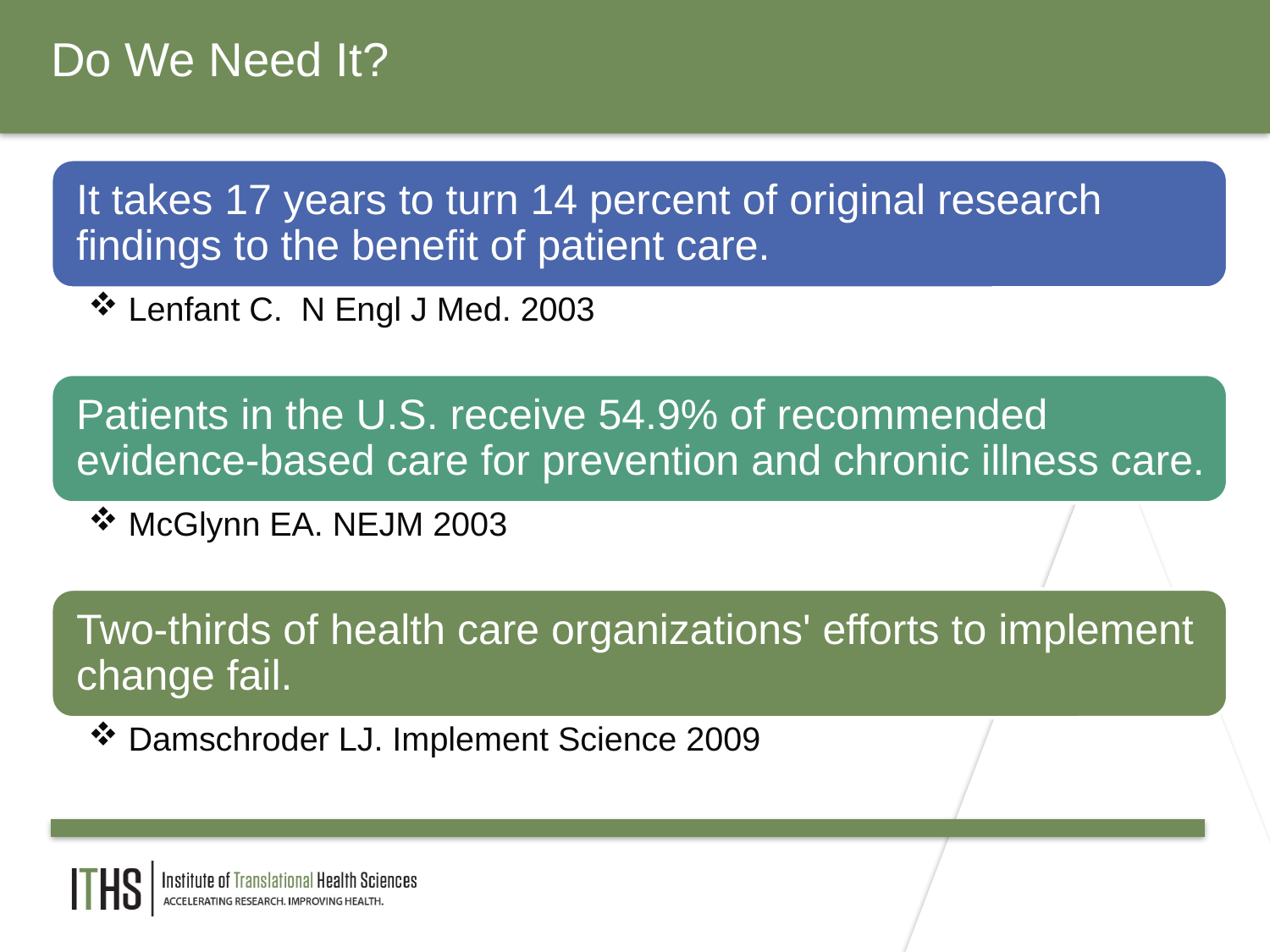

Do We Need It?
It takes 17 years to turn 14 percent of original research findings to the benefit of patient care.
 Lenfant C.  N Engl J Med. 2003

Patients in the U.S. receive 54.9% of recommended evidence-based care for prevention and chronic illness care.
 McGlynn EA. NEJM 2003

Two-thirds of health care organizations' efforts to implement change fail.
 Damschroder LJ. Implement Science 2009